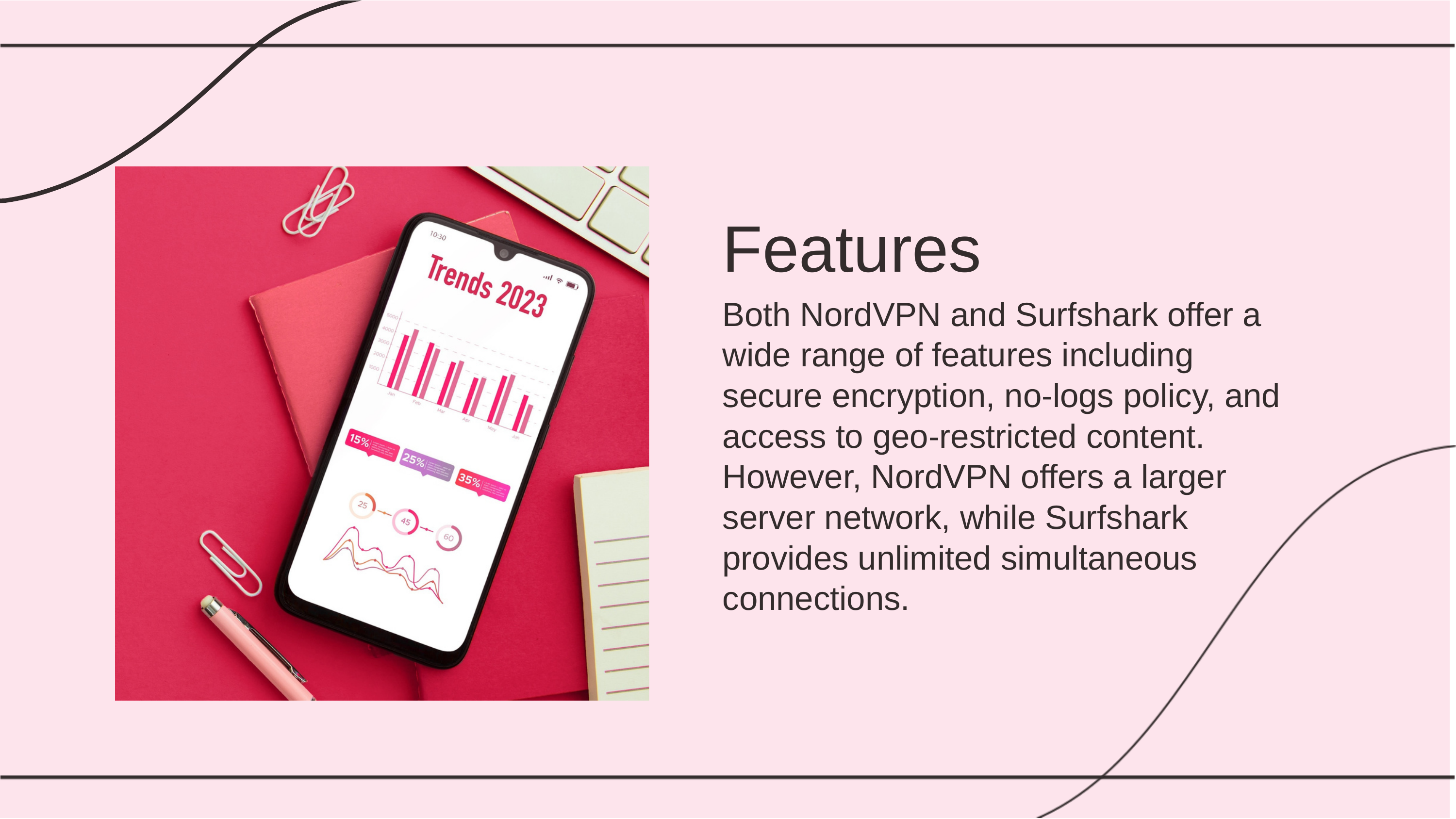

Features
Both NordVPN and Surfshark offer a wide range of features including secure encryption, no-logs policy, and access to geo-restricted content. However, NordVPN offers a larger server network, while Surfshark provides unlimited simultaneous connections.